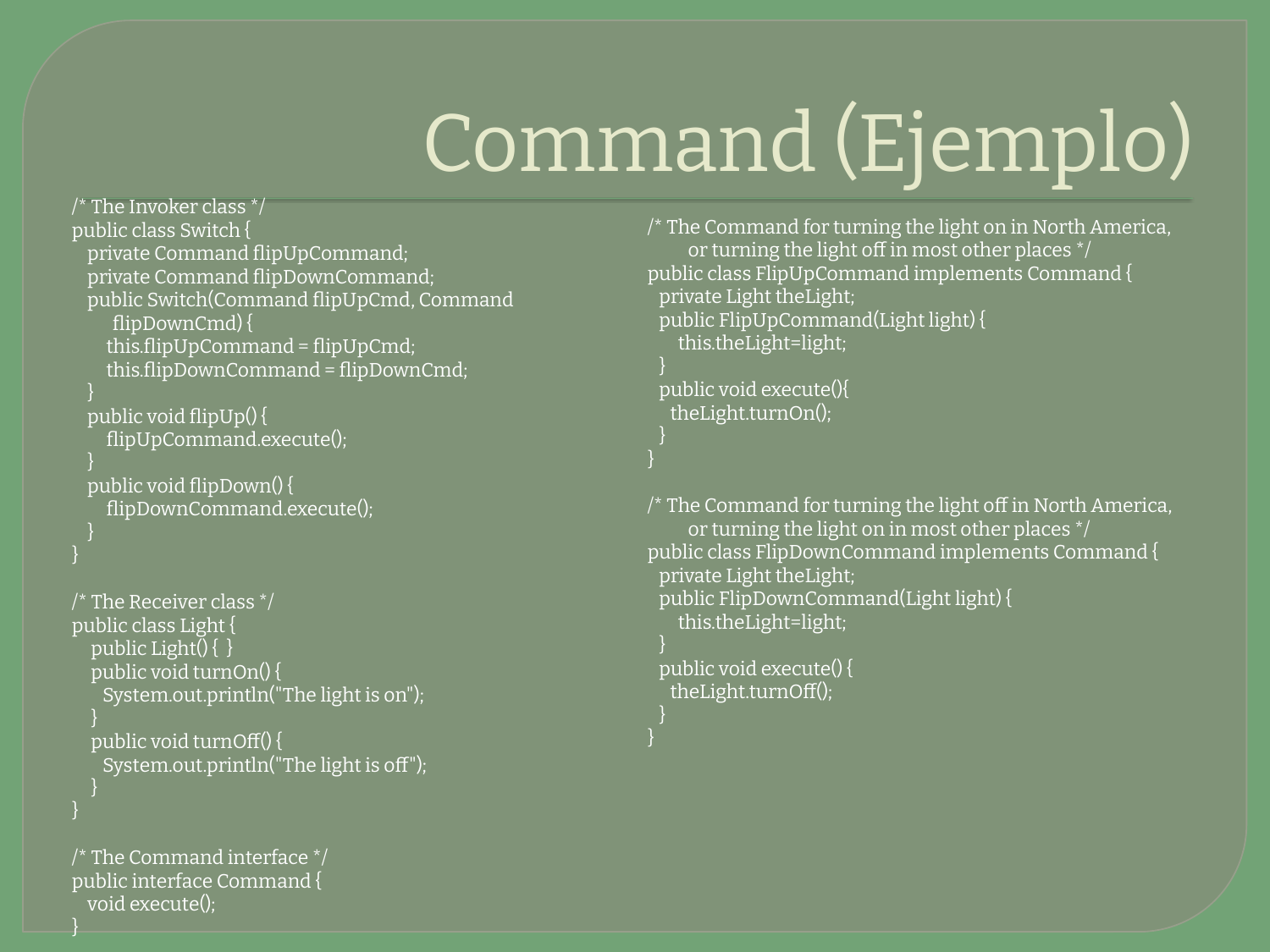

# Command (Ejemplo)
/* The Invoker class */
public class Switch {
    private Command flipUpCommand;
    private Command flipDownCommand;
    public Switch(Command flipUpCmd, Command flipDownCmd) {
         this.flipUpCommand = flipUpCmd;
         this.flipDownCommand = flipDownCmd;
    }
    public void flipUp() {
         flipUpCommand.execute();
    }
    public void flipDown() {
         flipDownCommand.execute();
    }
}

/* The Receiver class */
public class Light {
     public Light() {  }
     public void turnOn() {
        System.out.println("The light is on");
     }
     public void turnOff() {
        System.out.println("The light is off");
     }
}

/* The Command interface */
public interface Command {
    void execute();
}

/* The Command for turning the light on in North America, or turning the light off in most other places */
public class FlipUpCommand implements Command {
   private Light theLight;
   public FlipUpCommand(Light light) {
        this.theLight=light;
   }
   public void execute(){
      theLight.turnOn();
   }
}

/* The Command for turning the light off in North America, or turning the light on in most other places */
public class FlipDownCommand implements Command {
   private Light theLight;
   public FlipDownCommand(Light light) {
        this.theLight=light;
   }
   public void execute() {
      theLight.turnOff();
   }
}